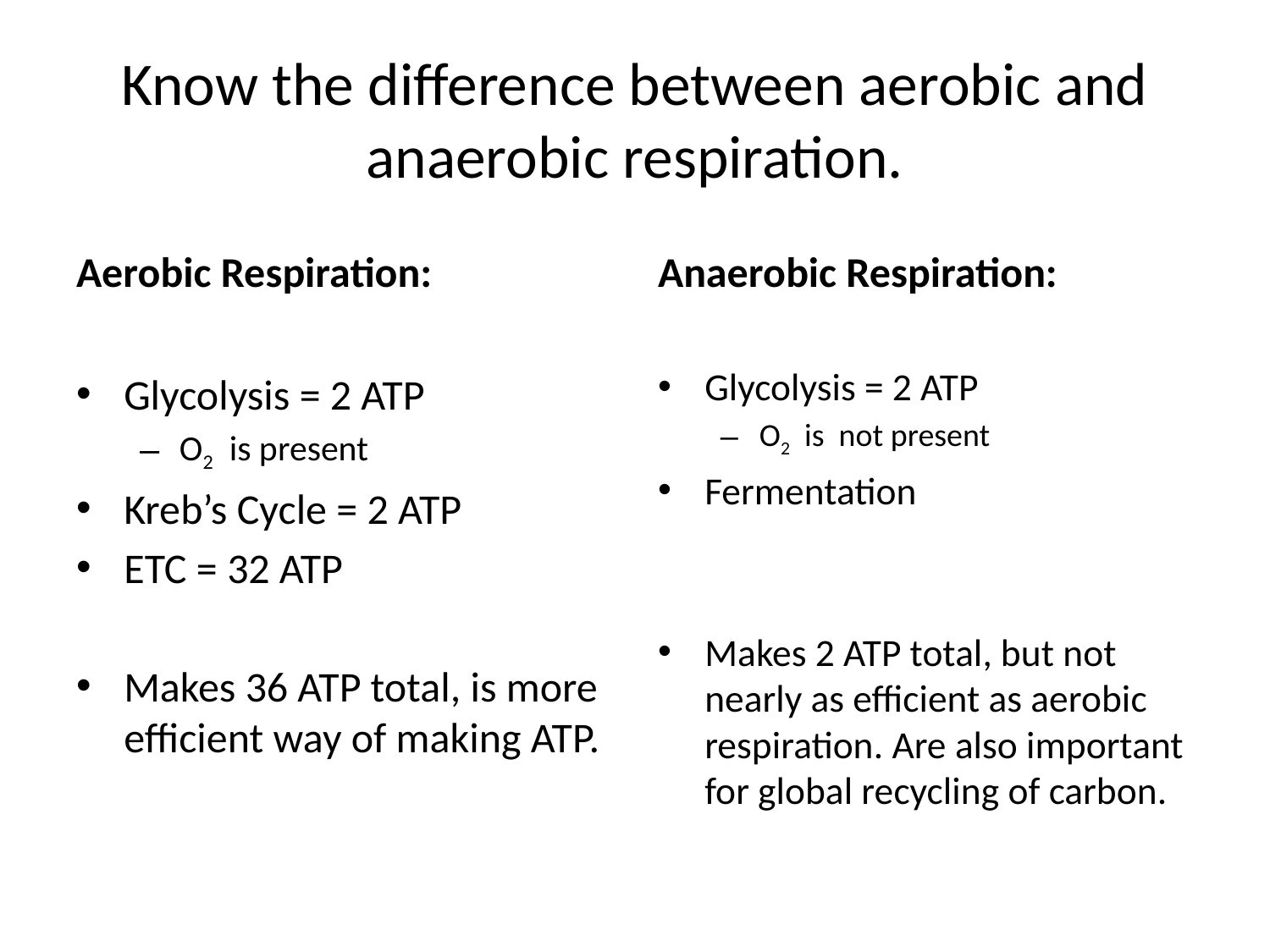

# Know the difference between aerobic and anaerobic respiration.
Aerobic Respiration:
Anaerobic Respiration:

Glycolysis = 2 ATP
O2  is present
Kreb’s Cycle = 2 ATP
ETC = 32 ATP

Makes 36 ATP total, is more efficient way of making ATP.

Glycolysis = 2 ATP
O2  is  not present
Fermentation

Makes 2 ATP total, but not nearly as efficient as aerobic respiration. Are also important for global recycling of carbon.